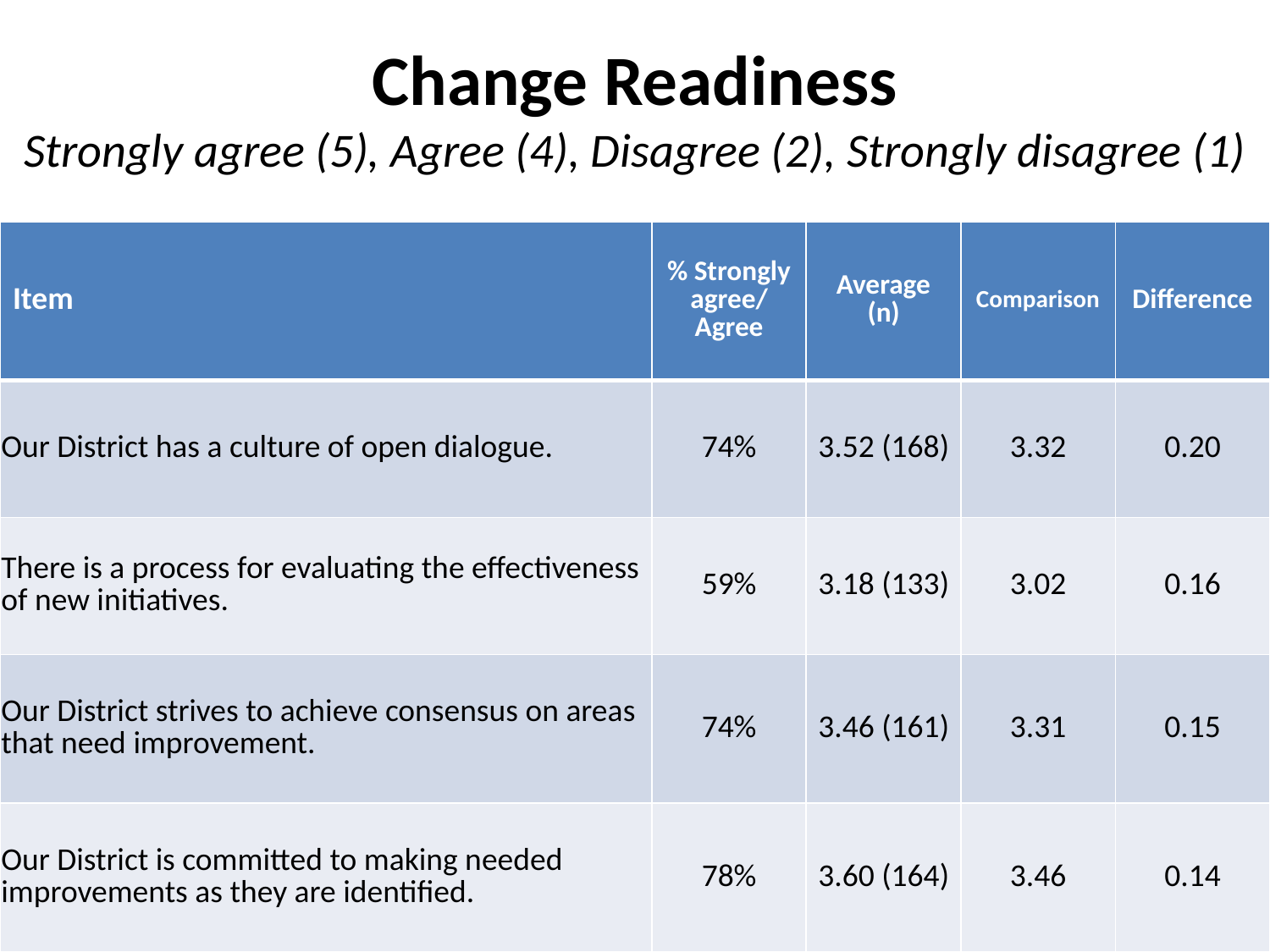

# Change Readiness Strongly agree (5), Agree (4), Disagree (2), Strongly disagree (1)
| Item | % Strongly agree/ Agree | Average (n) | Comparison | Difference |
| --- | --- | --- | --- | --- |
| Our District has a culture of open dialogue. | 74% | 3.52 (168) | 3.32 | 0.20 |
| There is a process for evaluating the effectiveness of new initiatives. | 59% | 3.18 (133) | 3.02 | 0.16 |
| Our District strives to achieve consensus on areas that need improvement. | 74% | 3.46 (161) | 3.31 | 0.15 |
| Our District is committed to making needed improvements as they are identified. | 78% | 3.60 (164) | 3.46 | 0.14 |